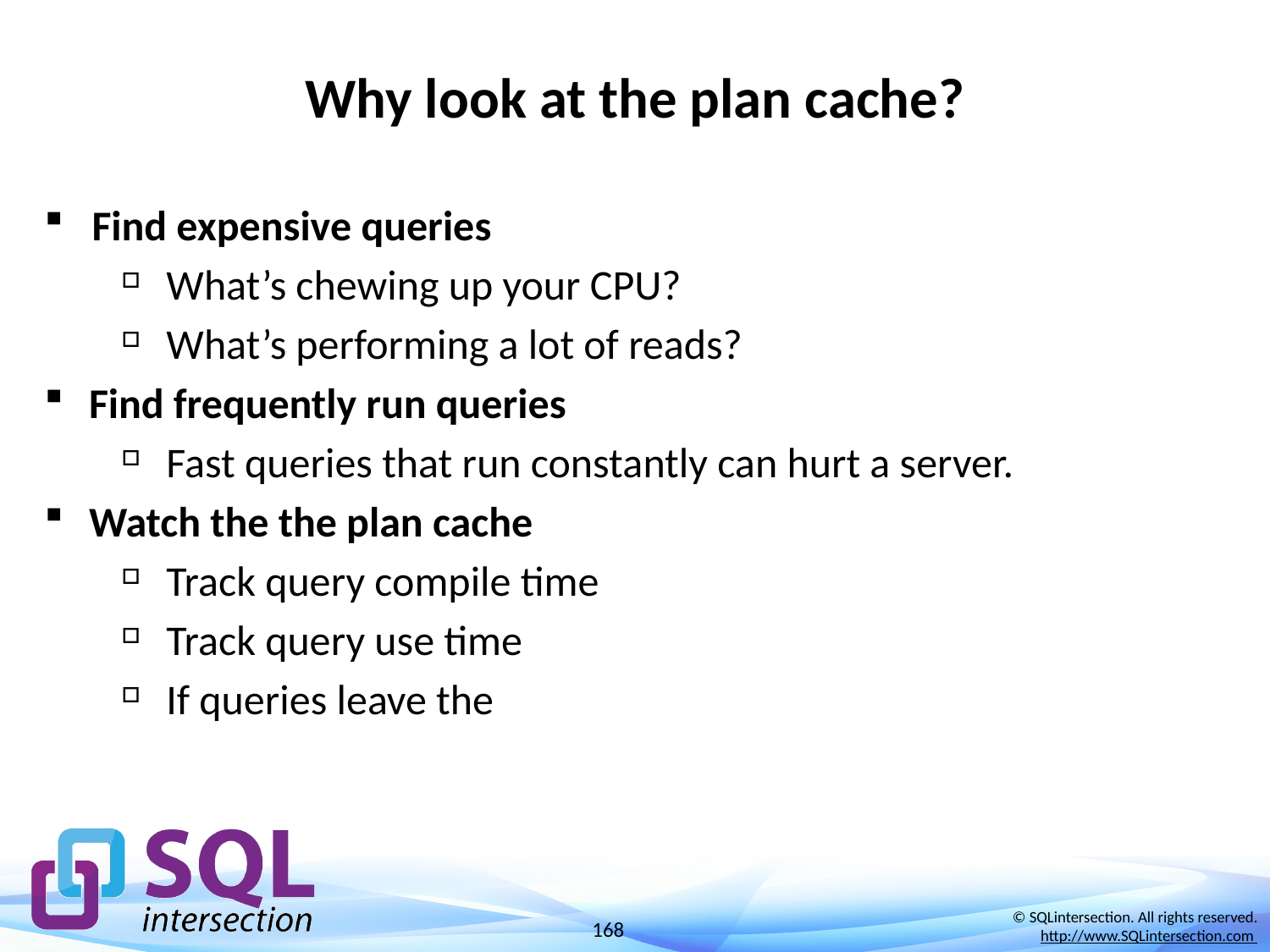

# Why look at the plan cache?
Find expensive queries
What’s chewing up your CPU?
What’s performing a lot of reads?
Find frequently run queries
Fast queries that run constantly can hurt a server.
Watch the the plan cache
Track query compile time
Track query use time
If queries leave the